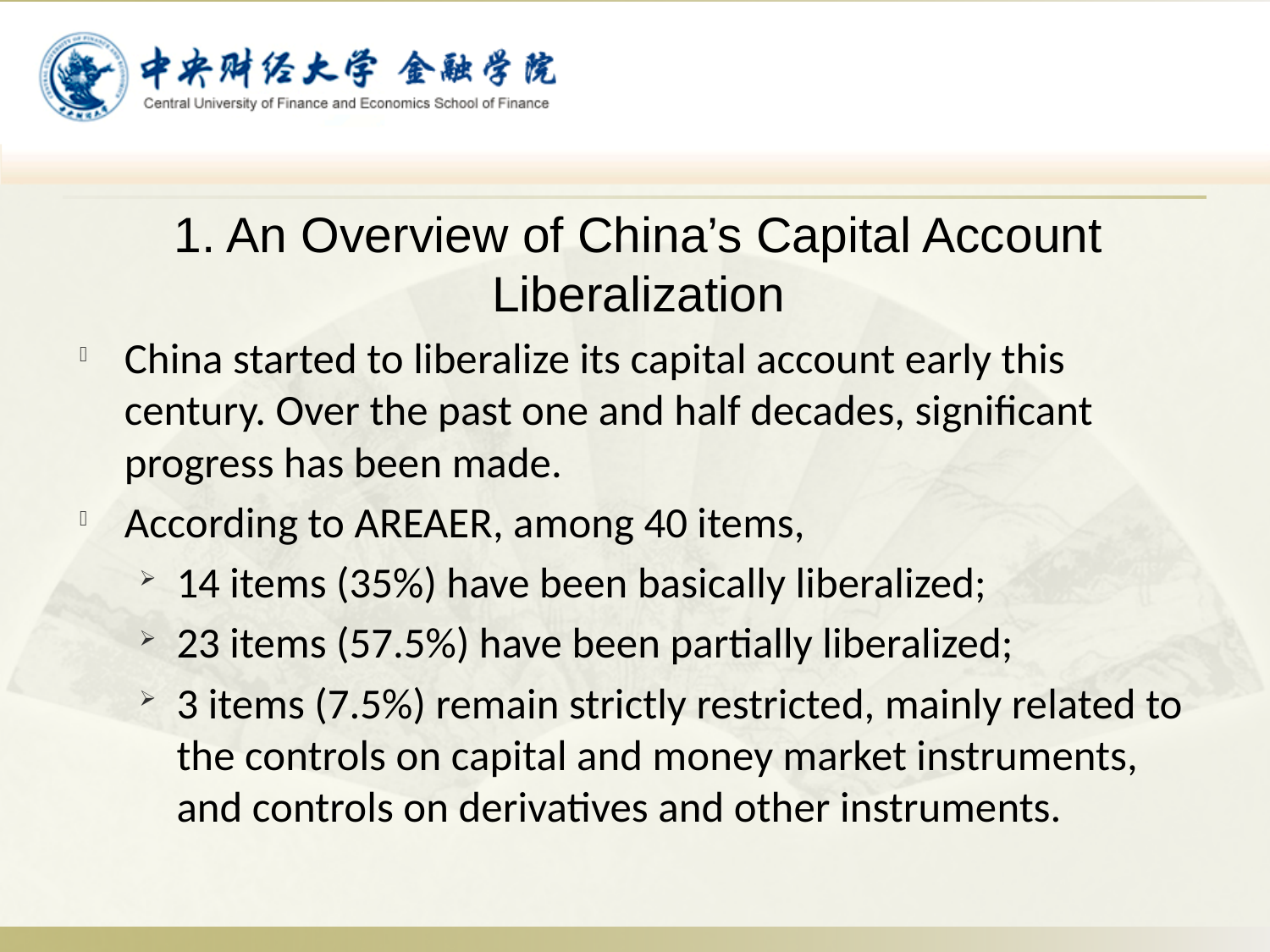

#
1. An Overview of China’s Capital Account Liberalization
China started to liberalize its capital account early this century. Over the past one and half decades, significant progress has been made.
According to AREAER, among 40 items,
14 items (35%) have been basically liberalized;
23 items (57.5%) have been partially liberalized;
3 items (7.5%) remain strictly restricted, mainly related to the controls on capital and money market instruments, and controls on derivatives and other instruments.